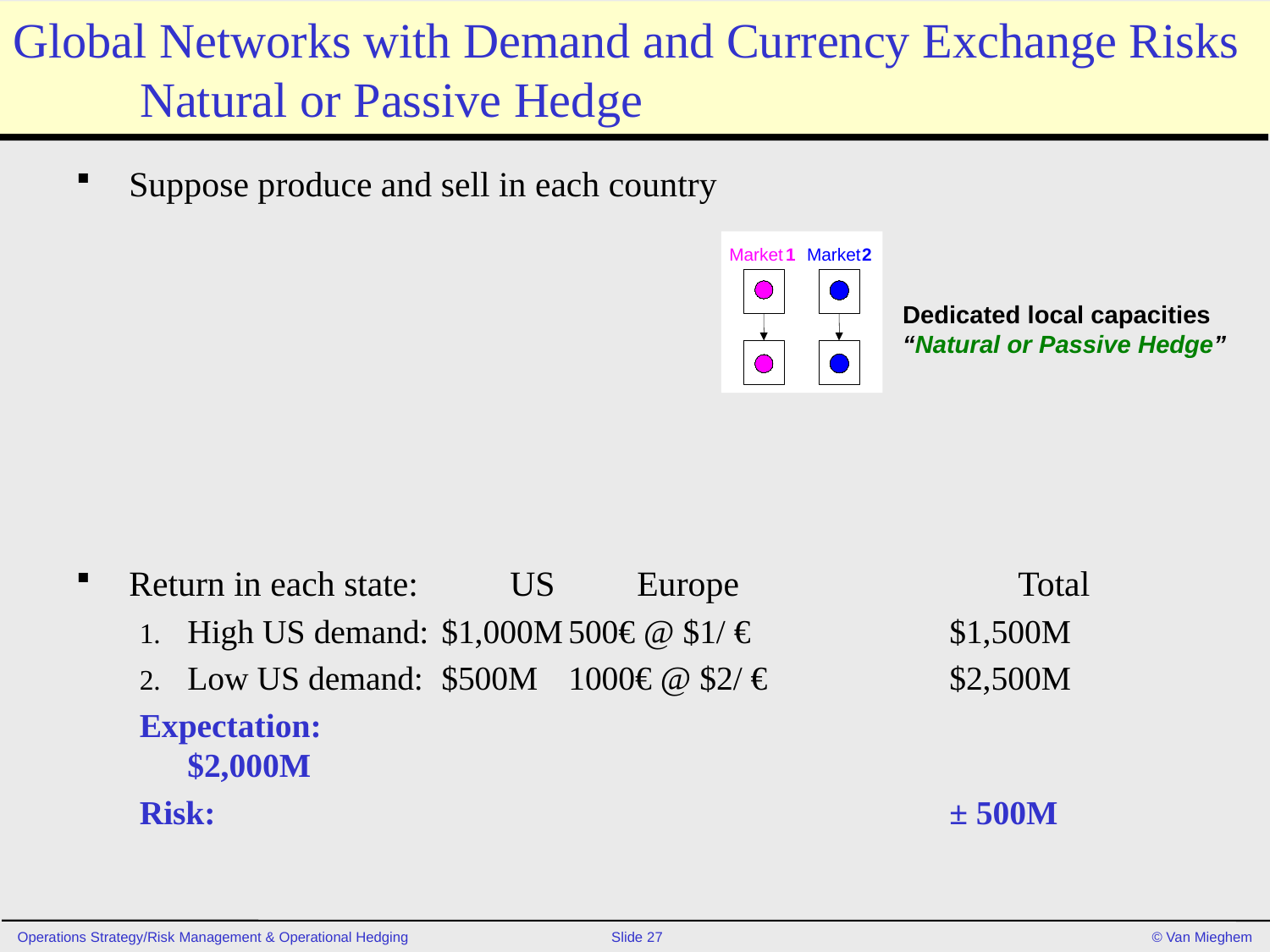

# Global Networks with Demand and Currency Exchange Risks 	Natural or Passive Hedge
Suppose produce and sell in each country

Return in each state:	US	Europe			Total
High US demand:	$1,000M	500€ @ $1/ € 		$1,500M
Low US demand:	$500M	1000€ @ $2/ €		$2,500M
Expectation:						$2,000M
Risk:						± 500M

Market
1
Market
2

Dedicated local capacities
“Natural or Passive Hedge”